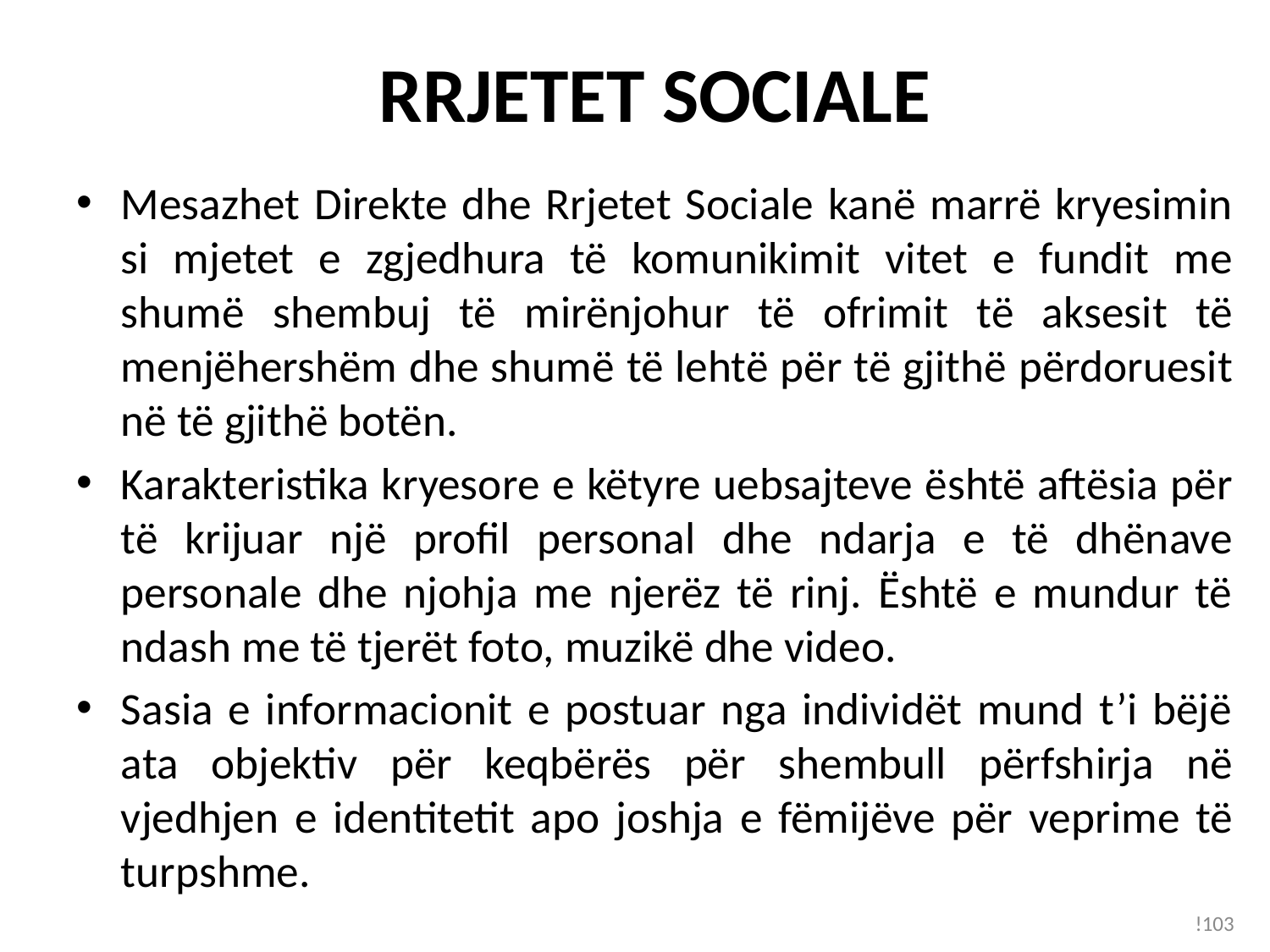

# RRJETET SOCIALE
Mesazhet Direkte dhe Rrjetet Sociale kanë marrë kryesimin si mjetet e zgjedhura të komunikimit vitet e fundit me shumë shembuj të mirënjohur të ofrimit të aksesit të menjëhershëm dhe shumë të lehtë për të gjithë përdoruesit në të gjithë botën.
Karakteristika kryesore e këtyre uebsajteve është aftësia për të krijuar një profil personal dhe ndarja e të dhënave personale dhe njohja me njerëz të rinj. Është e mundur të ndash me të tjerët foto, muzikë dhe video.
Sasia e informacionit e postuar nga individët mund t’i bëjë ata objektiv për keqbërës për shembull përfshirja në vjedhjen e identitetit apo joshja e fëmijëve për veprime të turpshme.
!103